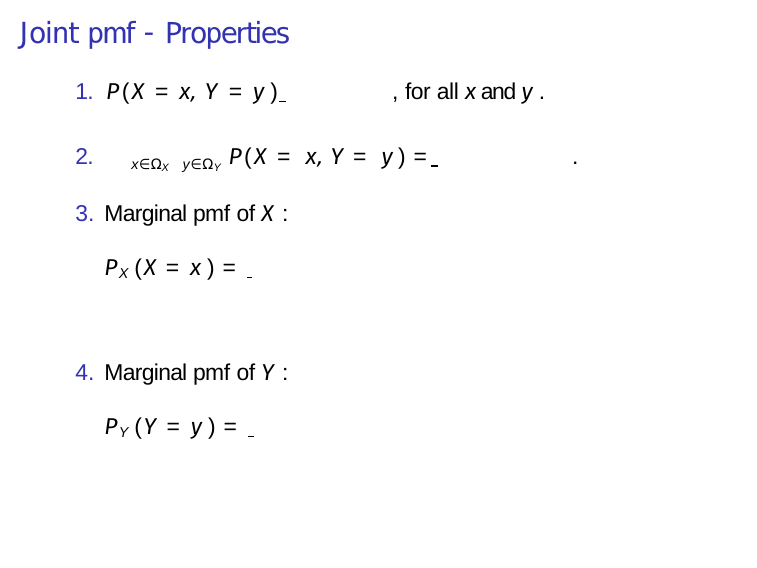

# Joint pmf - Properties
1.  P(X = x, Y = y ) 	, for all x and y .

2.       x∈ΩX   y∈ΩY  P(X = x, Y = y ) = 	.
Marginal pmf of X :

PX (X = x ) =

Marginal pmf of Y :

PY (Y = y ) =